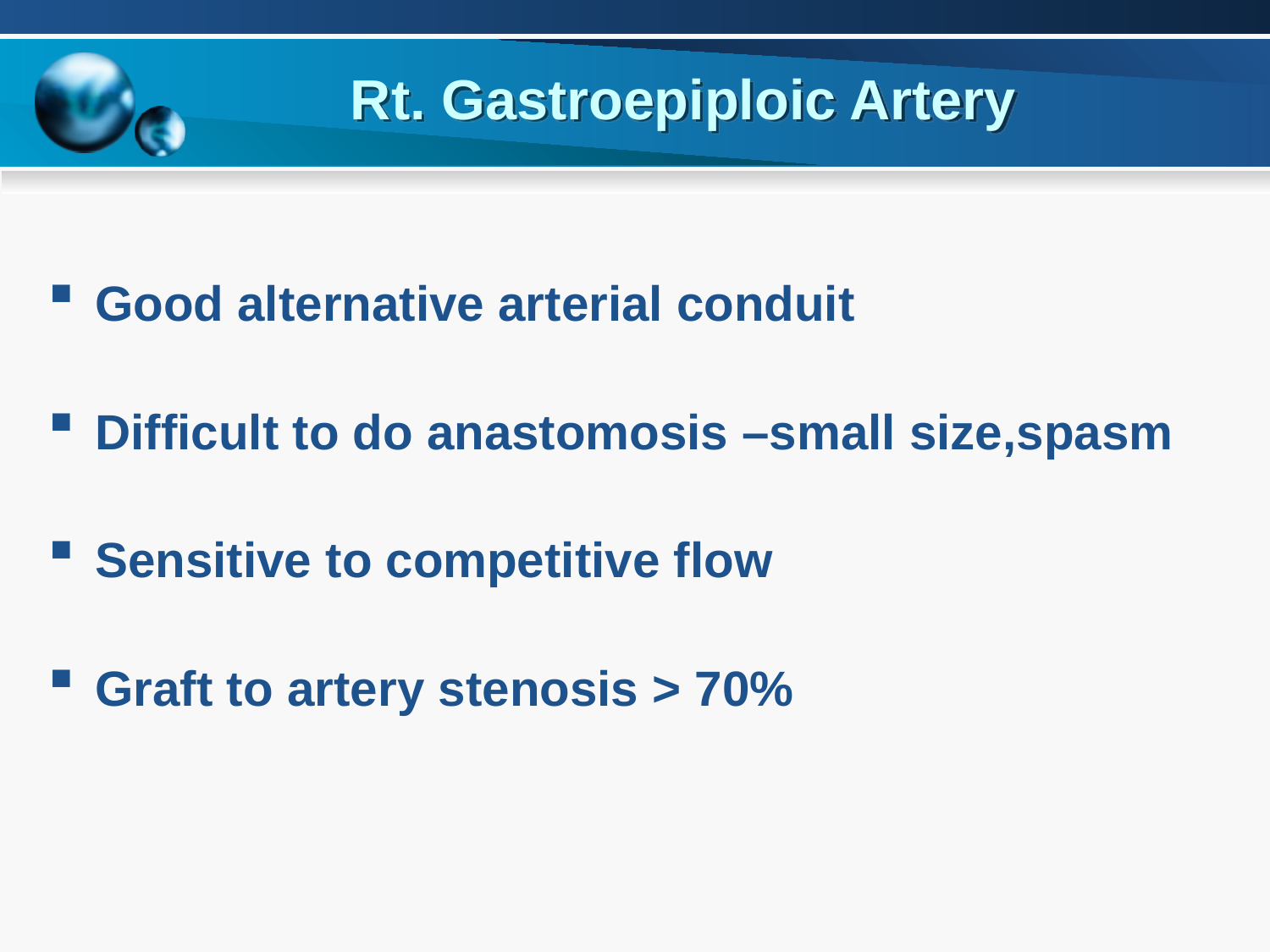

# Rt. Gastroepiploic Artery
Good alternative arterial conduit
Difficult to do anastomosis –small size,spasm
Sensitive to competitive flow
Graft to artery stenosis > 70%